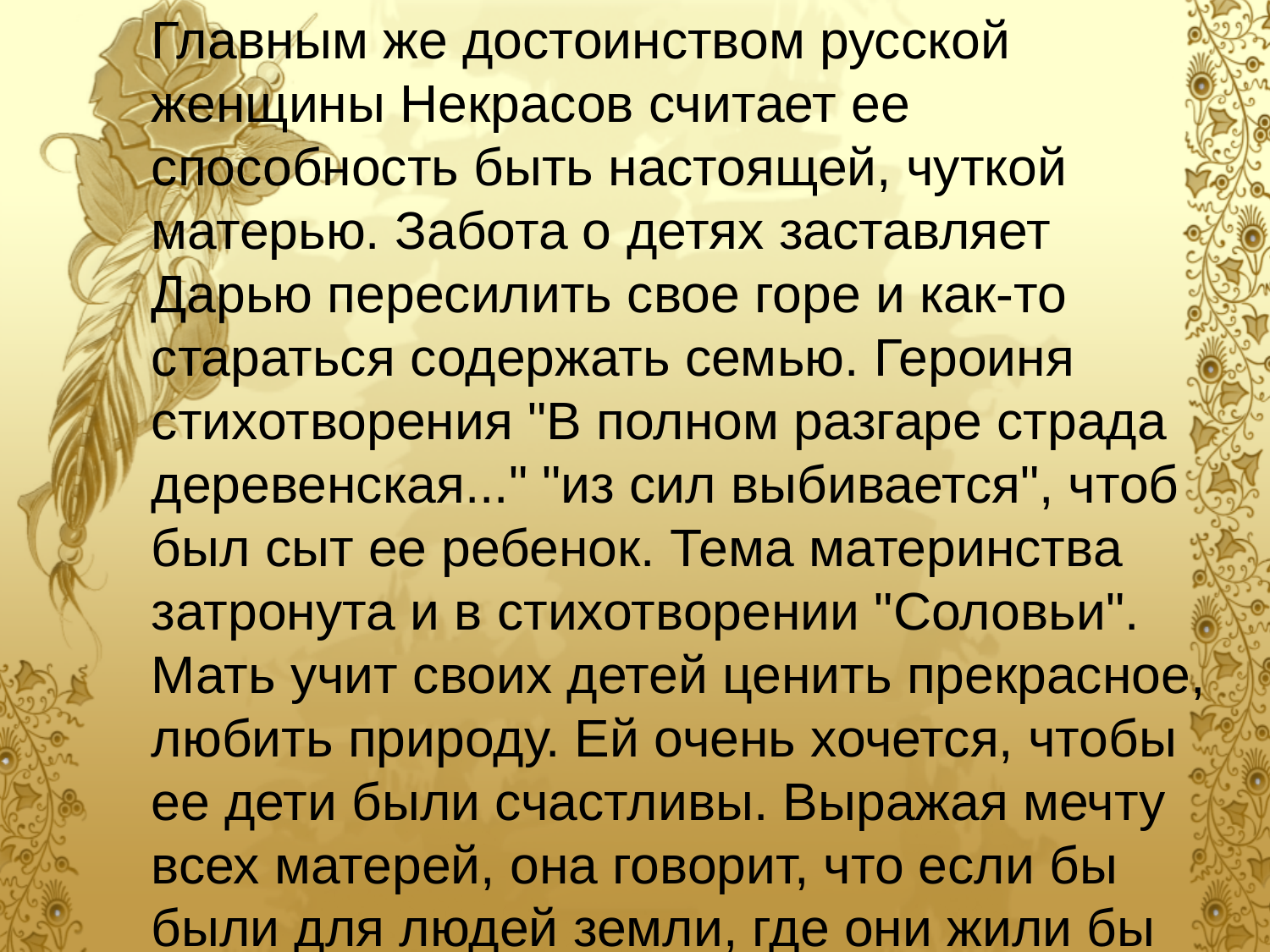

Главным же достоинством русской женщины Некрасов считает ее способность быть настоящей, чуткой матерью. Забота о детях заставляет Дарью пересилить свое горе и как-то стараться содержать семью. Героиня стихотворения "В полном разгаре страда деревенская..." "из сил выбивается", чтоб был сыт ее ребенок. Тема материнства затронута и в стихотворении "Соловьи". Мать учит своих детей ценить прекрасное, любить природу. Ей очень хочется, чтобы ее дети были счастливы. Выражая мечту всех матерей, она говорит, что если бы были для людей земли, где они жили бы свободно, то "все на руках своих детей туда бы отнесли крестьянки".